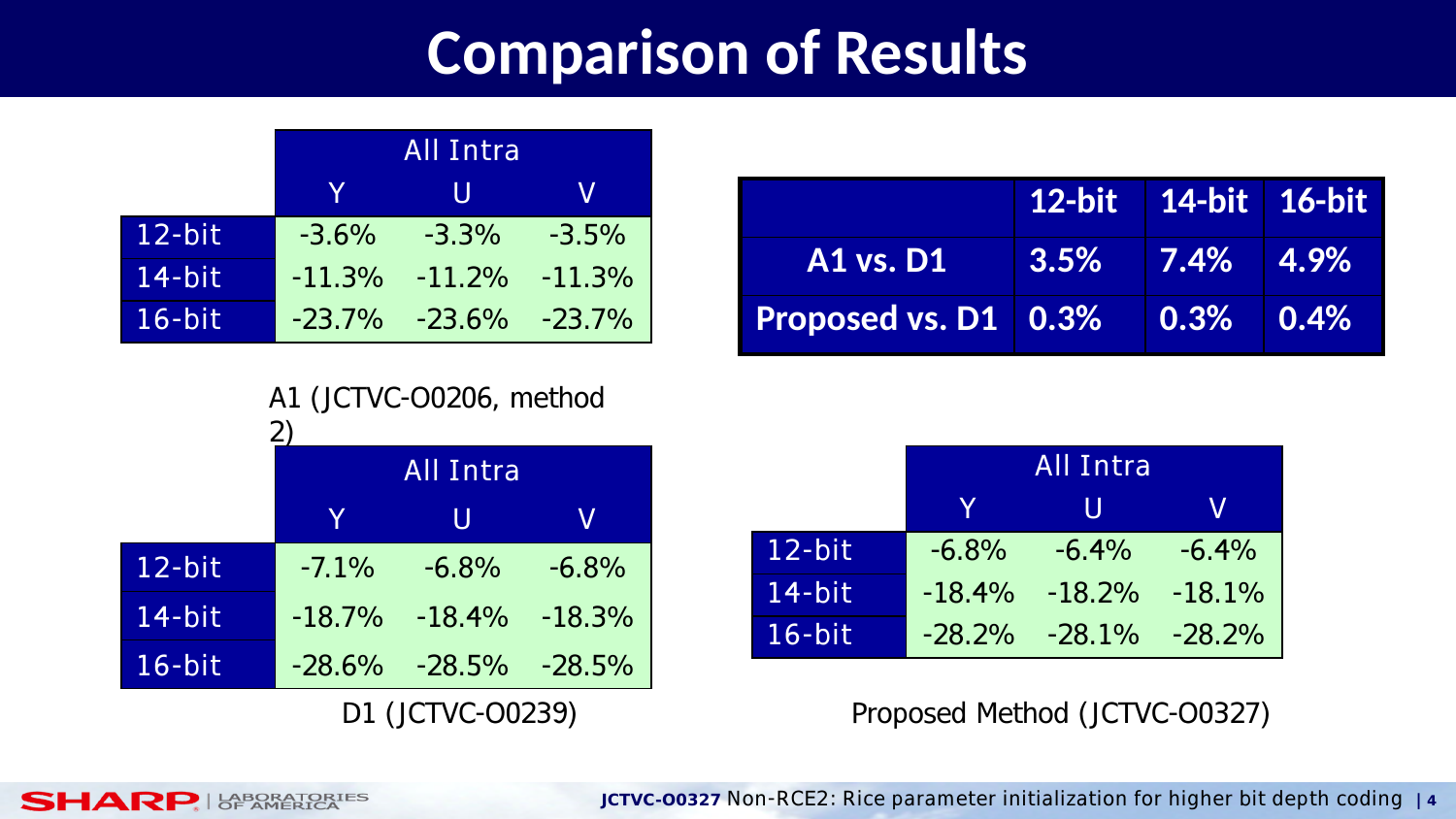

Comparison of Results
|  | All Intra |  |  |
| --- | --- | --- | --- |
|  | Y | U | V |
| 12-bit | -3.6% | -3.3% | -3.5% |
| 14-bit | -11.3% | -11.2% | -11.3% |
| 16-bit | -23.7% | -23.6% | -23.7% |
|  | 12-bit | 14-bit | 16-bit |
| --- | --- | --- | --- |
| A1 vs. D1 | 3.5% | 7.4% | 4.9% |
| Proposed vs. D1 | 0.3% | 0.3% | 0.4% |

A1 (JCTVC-O0206, method 2)
|  | All Intra |  |  |
| --- | --- | --- | --- |
|  | Y | U | V |
| 12-bit | -7.1% | -6.8% | -6.8% |
| 14-bit | -18.7% | -18.4% | -18.3% |
| 16-bit | -28.6% | -28.5% | -28.5% |
|  | All Intra |  |  |
| --- | --- | --- | --- |
|  | Y | U | V |
| 12-bit | -6.8% | -6.4% | -6.4% |
| 14-bit | -18.4% | -18.2% | -18.1% |
| 16-bit | -28.2% | -28.1% | -28.2% |

D1 (JCTVC-O0239)
Proposed Method (JCTVC-O0327)